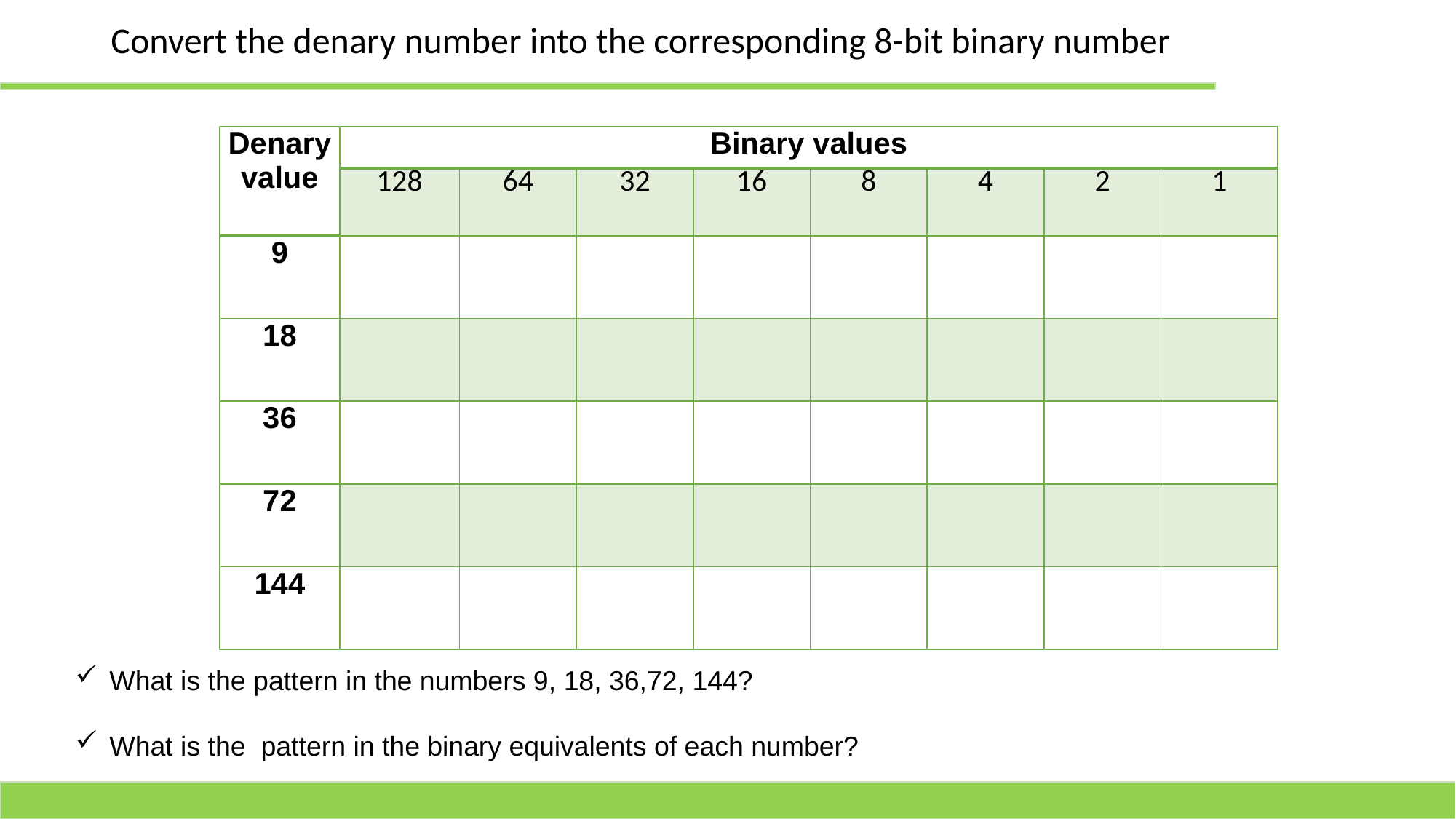

# Convert the denary number into the corresponding 8-bit binary number
| Denary value | Binary values |  |  |  |  |  |  |  |
| --- | --- | --- | --- | --- | --- | --- | --- | --- |
|  | 128 | 64 | 32 | 16 | 8 | 4 | 2 | 1 |
| 9 |  |  |  |  |  |  |  |  |
| 18 |  |  |  |  |  |  |  |  |
| 36 |  |  |  |  |  |  |  |  |
| 72 |  |  |  |  |  |  |  |  |
| 144 |  |  |  |  |  |  |  |  |
What is the pattern in the numbers 9, 18, 36,72, 144?

What is the  pattern in the binary equivalents of each number?